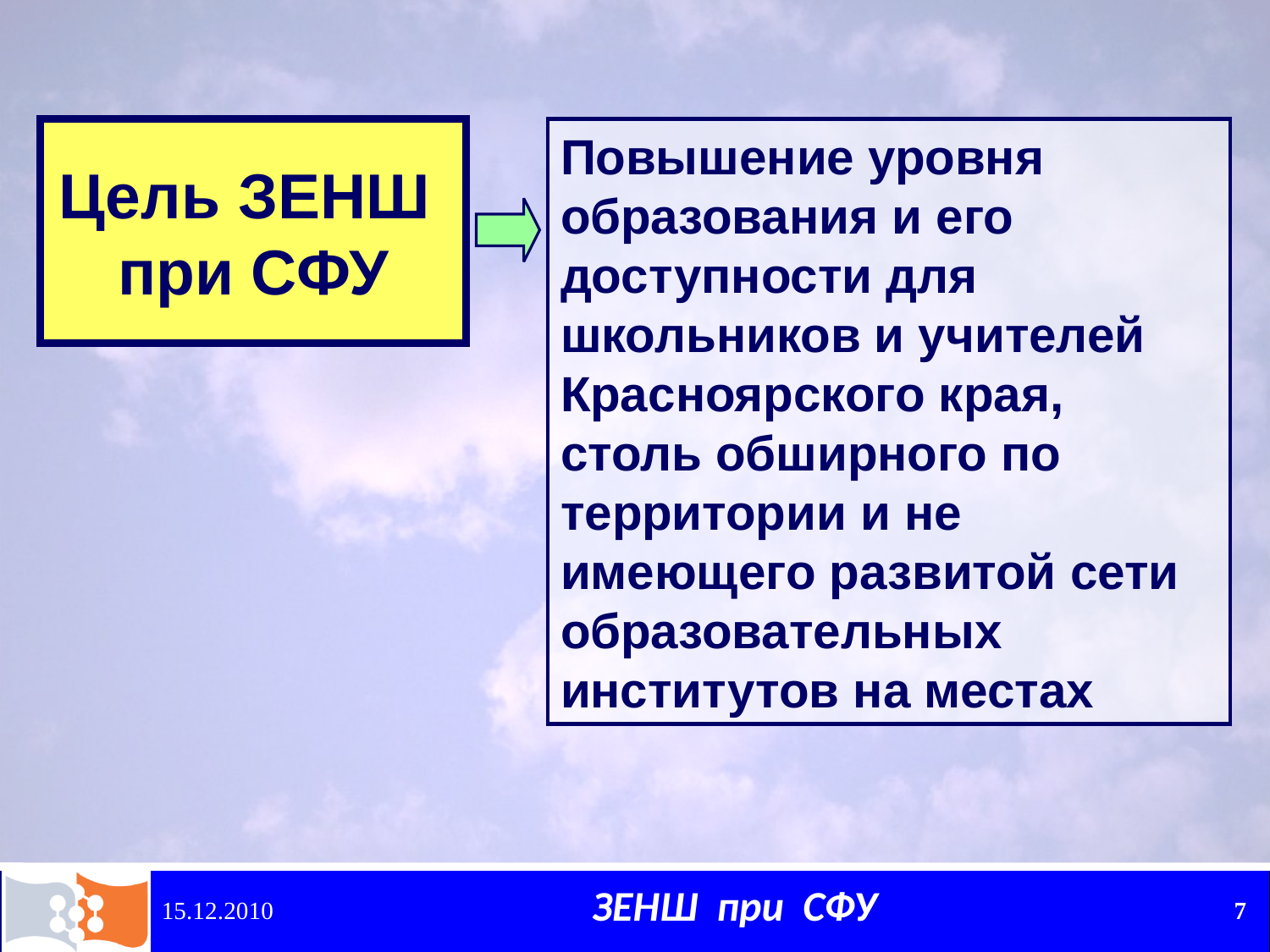

Цель ЗЕНШ
при СФУ
Повышение уровня образования и его доступности для школьников и учителей Красноярского края, столь обширного по территории и не имеющего развитой сети образовательных институтов на местах

15.12.2010
7